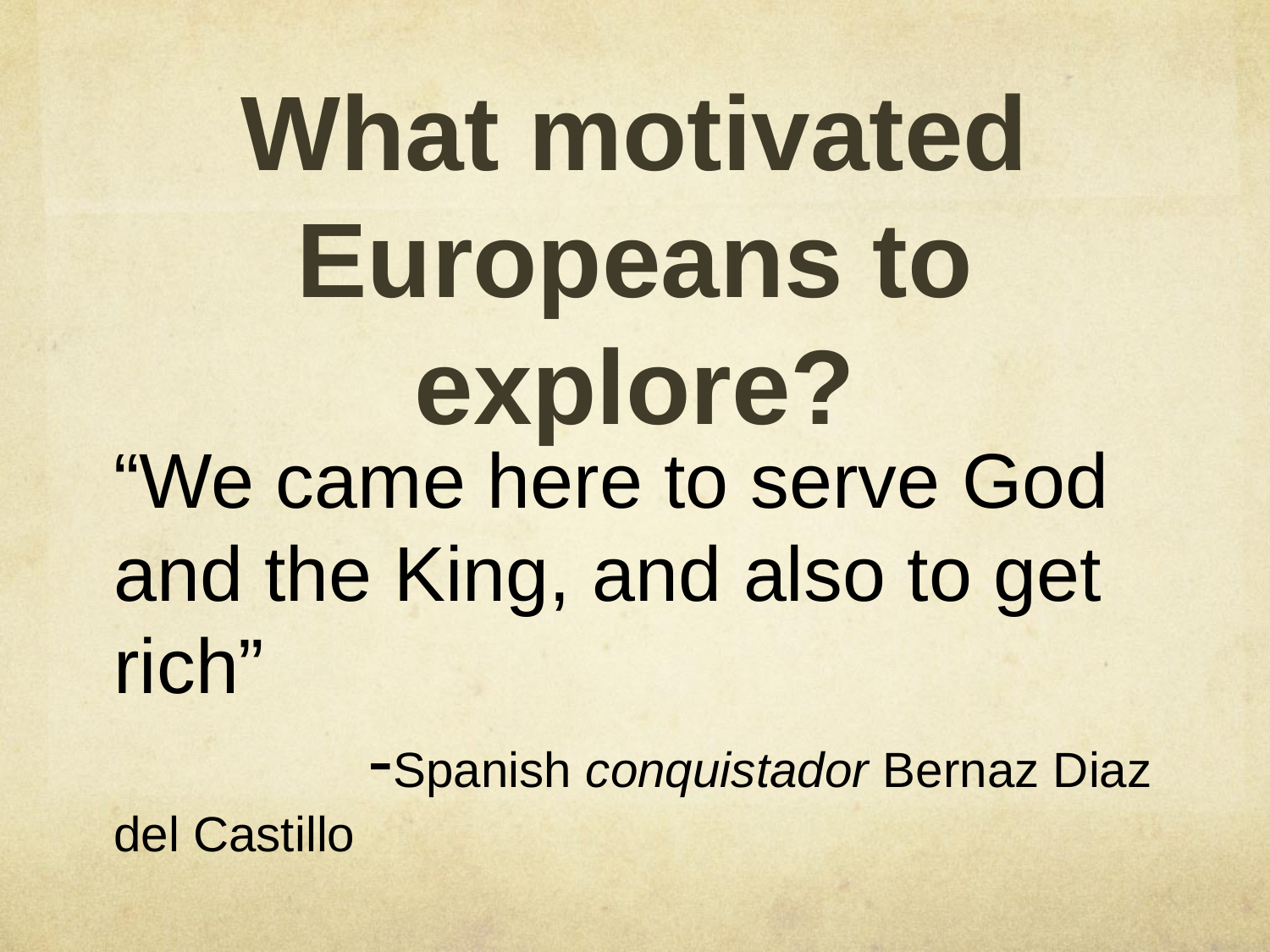

What motivated Europeans to explore?
“We came here to serve God and the King, and also to get rich”
		-Spanish conquistador Bernaz Diaz del Castillo